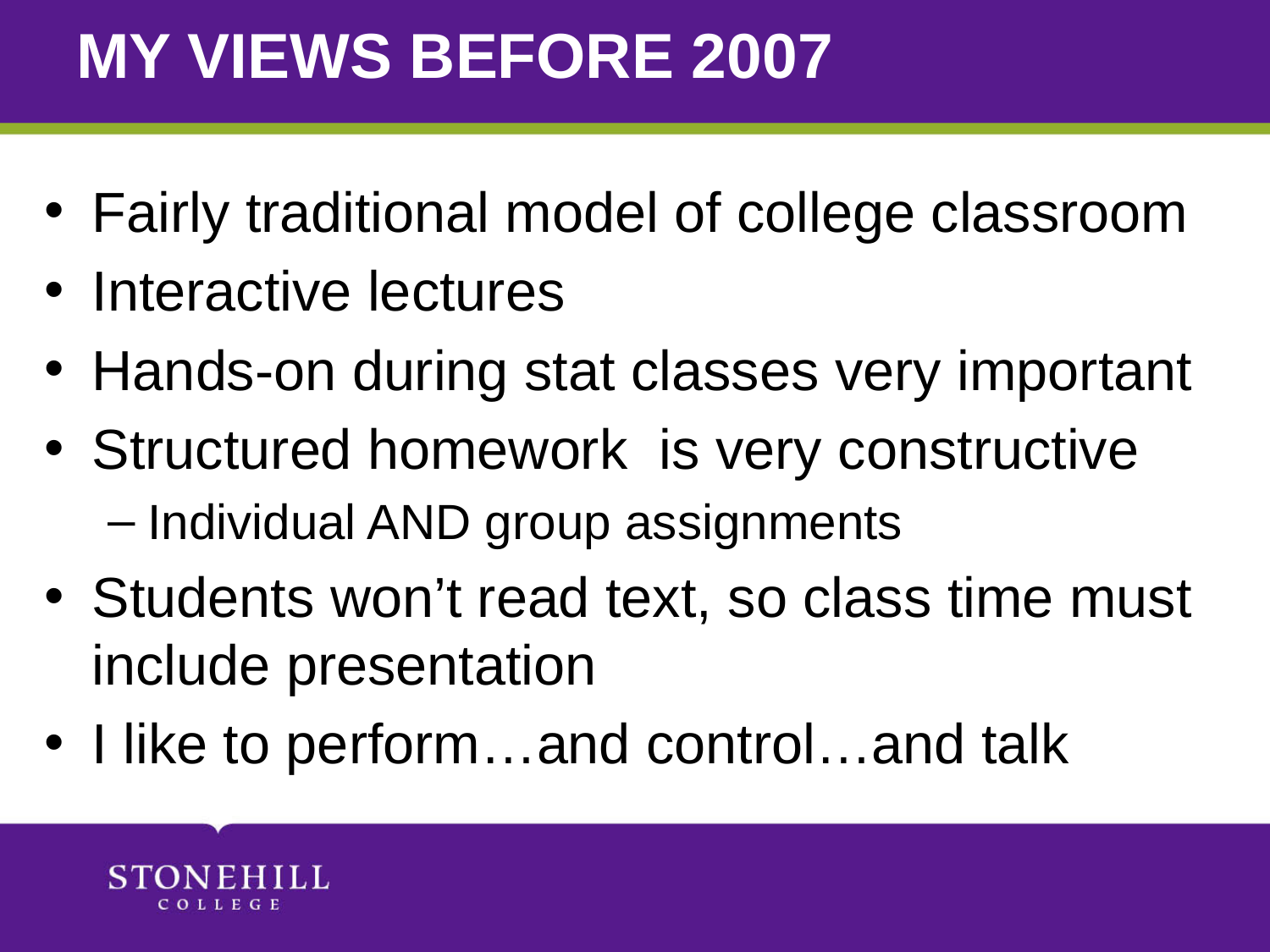

# My views before 2007
Fairly traditional model of college classroom
Interactive lectures
Hands-on during stat classes very important
Structured homework  is very constructive
Individual AND group assignments
Students won’t read text, so class time must include presentation
I like to perform…and control…and talk